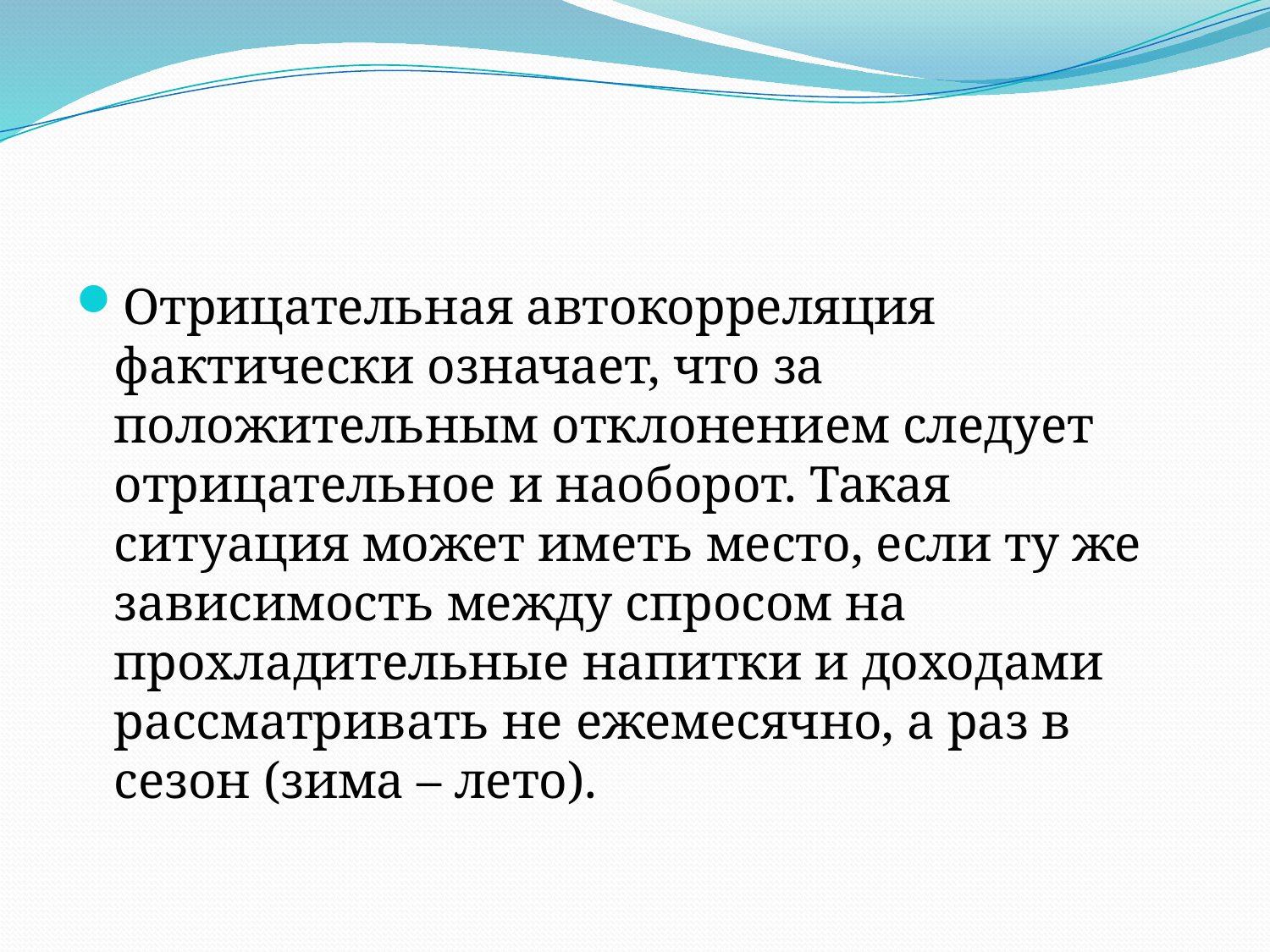

Отрицательная автокорреляция фактически означает, что за положительным отклонением следует отрицательное и наоборот. Такая ситуация может иметь место, если ту же зависимость между спросом на прохладительные напитки и доходами рассматривать не ежемесячно, а раз в сезон (зима – лето).